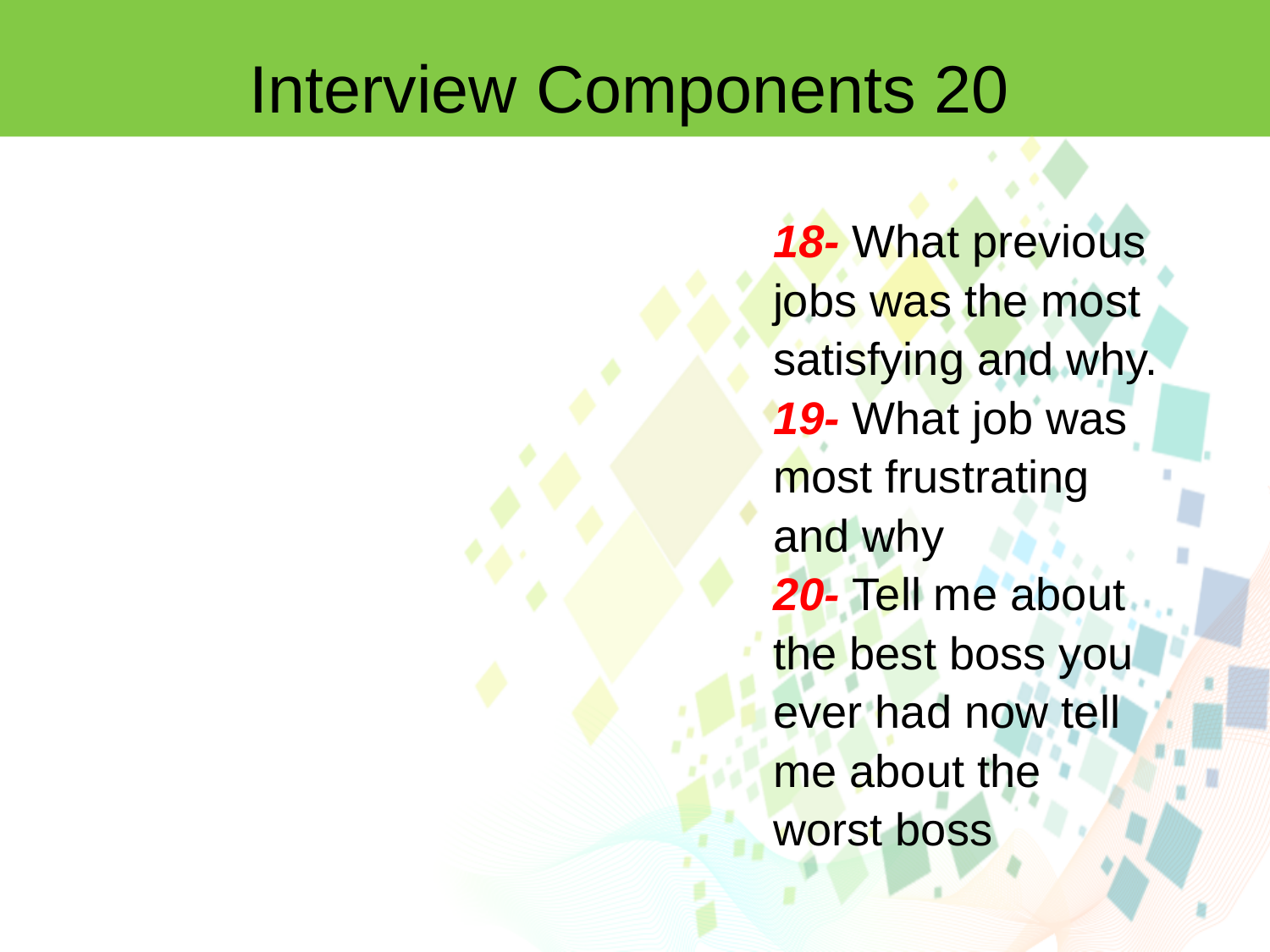

Interview Components 20
18- What previous jobs was the most satisfying and why.
19- What job was most frustrating and why
20- Tell me about the best boss you ever had now tell me about the worst boss